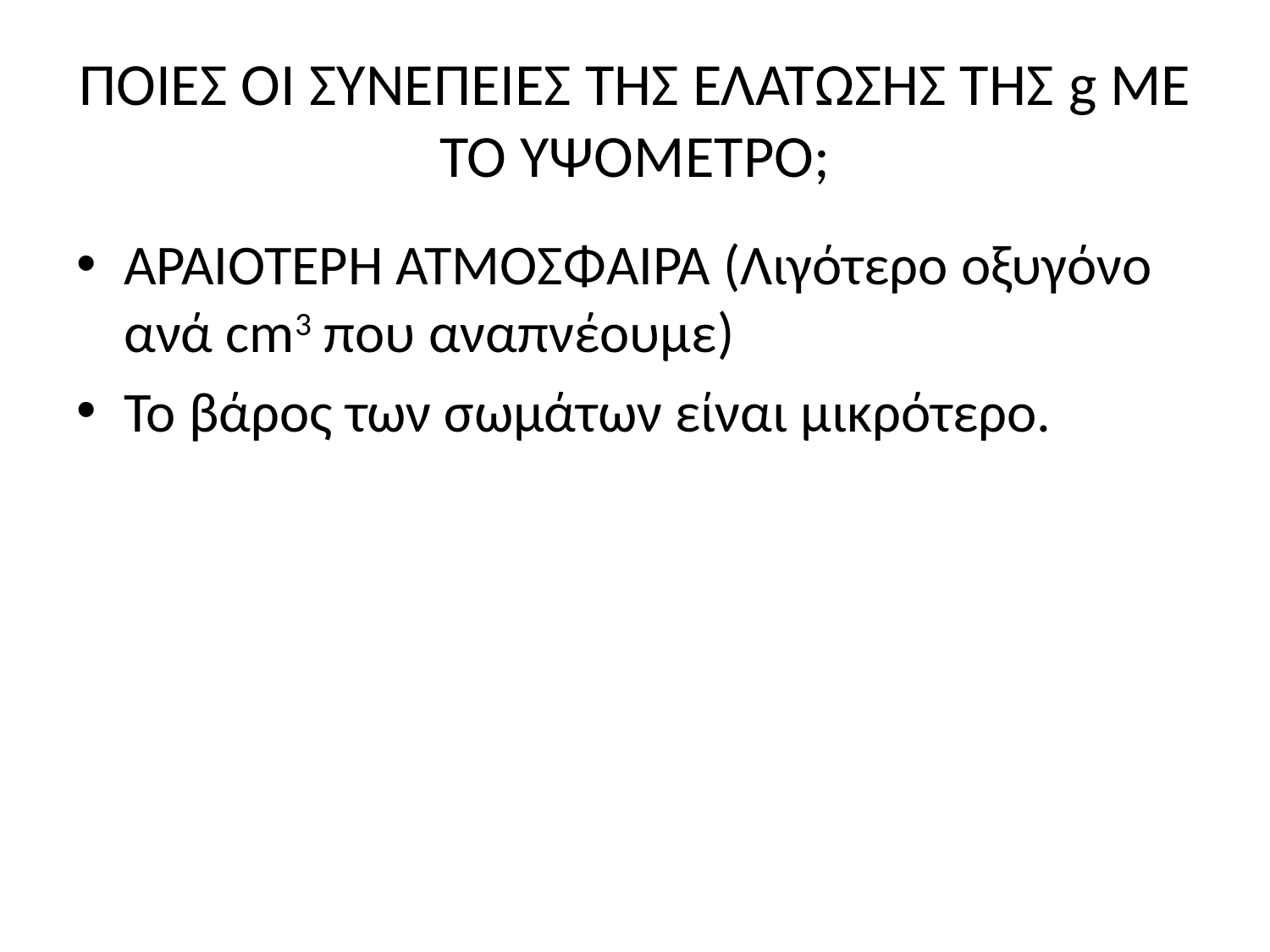

# ΠΟΙΕΣ ΟΙ ΣΥΝΕΠΕΙΕΣ ΤΗΣ ΕΛΑΤΩΣΗΣ ΤΗΣ g ΜΕ ΤΟ ΥΨΟΜΕΤΡΟ;
ΑΡΑΙΟΤΕΡΗ ΑΤΜΟΣΦΑΙΡΑ (Λιγότερο οξυγόνο ανά cm3 που αναπνέουμε)
Το βάρος των σωμάτων είναι μικρότερο.